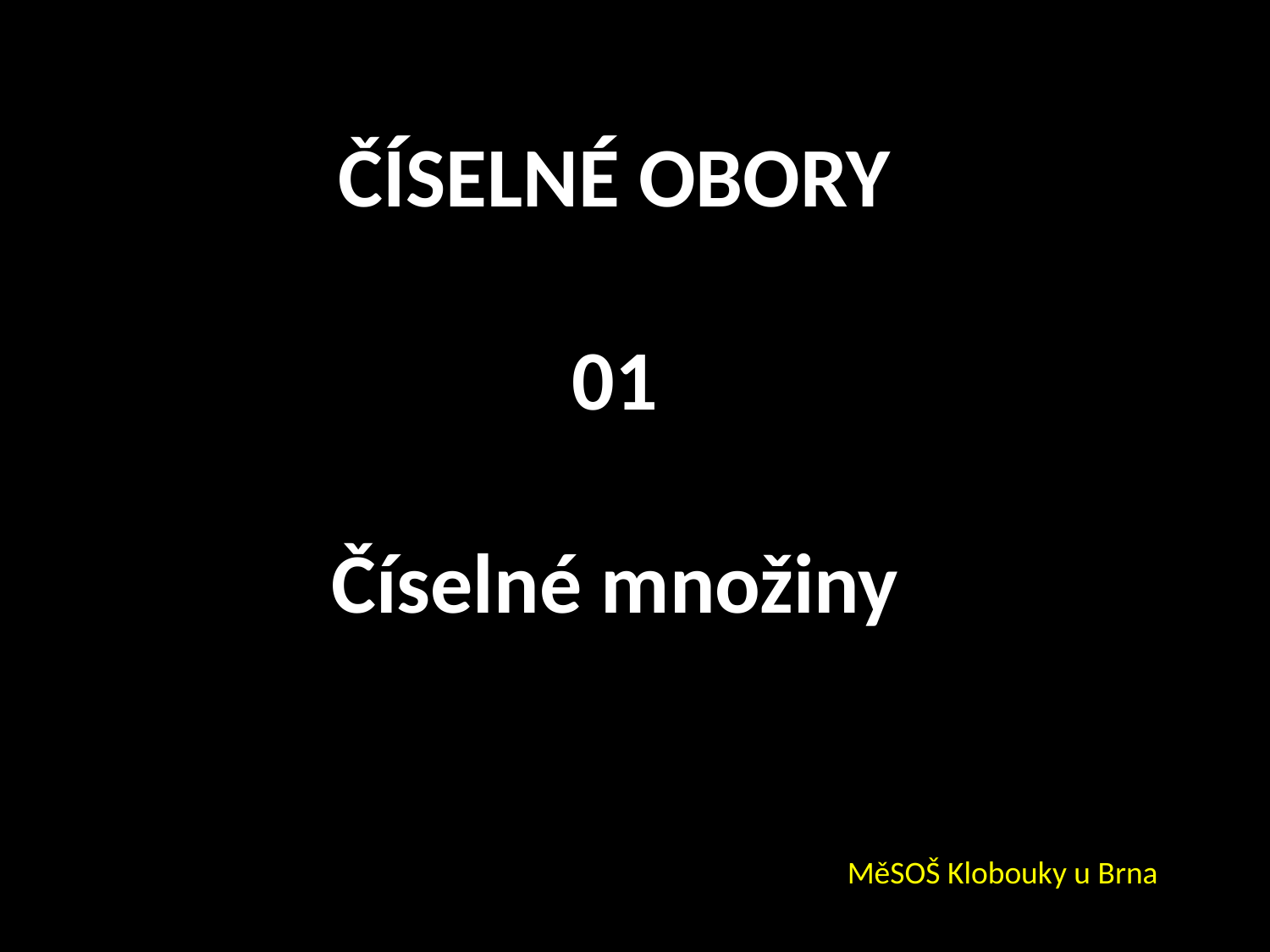

ČÍSELNÉ OBORY

01

Číselné množiny

MěSOŠ Klobouky u Brna